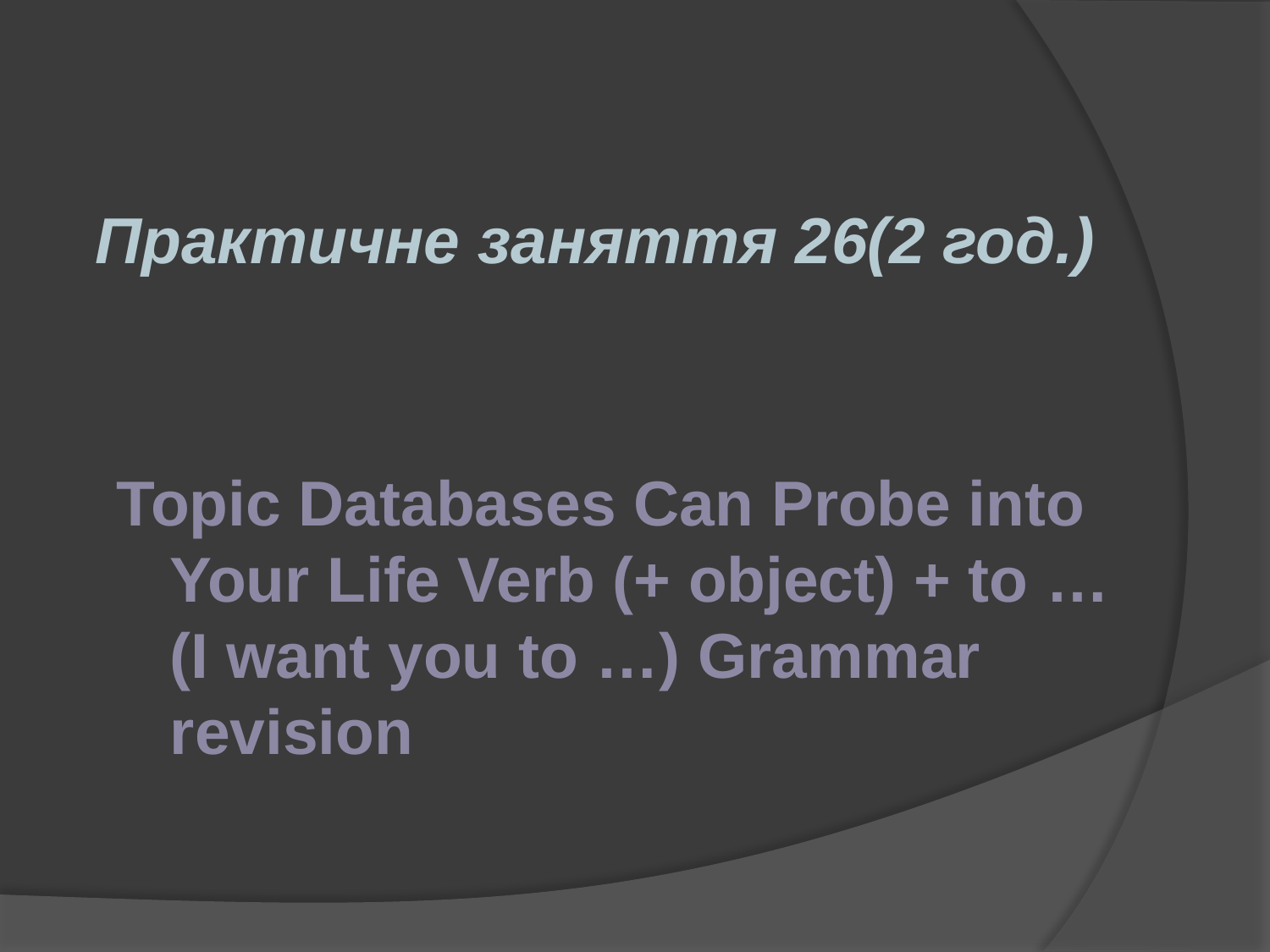

# Практичне заняття 26(2 год.)
Topic Databases Can Probe into Your Life Verb (+ object) + to … (I want you to …) Grammar revision